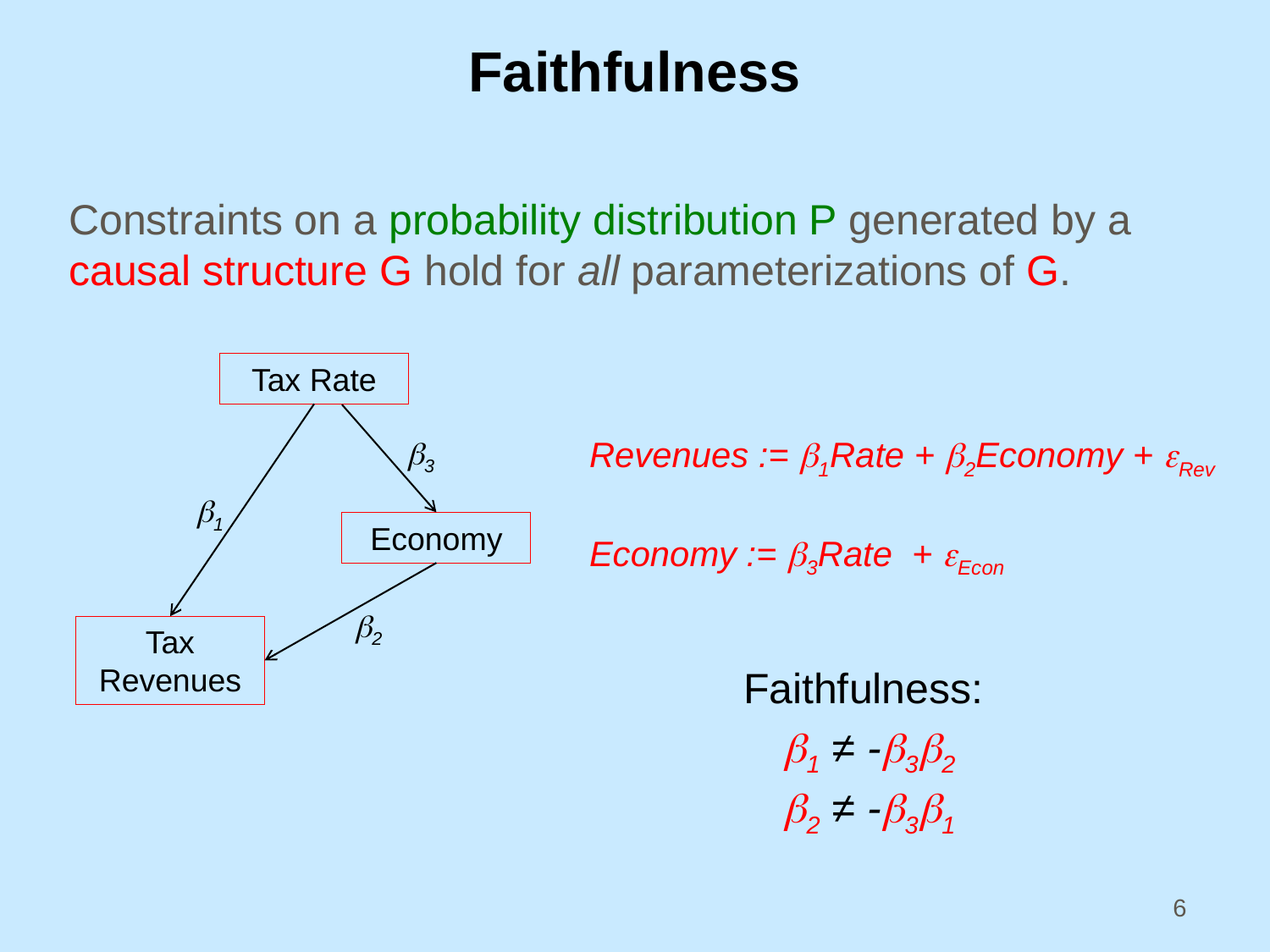

Faithfulness
Constraints on a probability distribution P generated by a causal structure G hold for all parameterizations of G.
Tax Rate
β3
Revenues := β1Rate + β2Economy + εRev
Economy := β3Rate  + εEcon
β1
Economy
β2
Tax Revenues
Faithfulness:
β1 ≠ -β3β2
β2 ≠ -β3β1

6